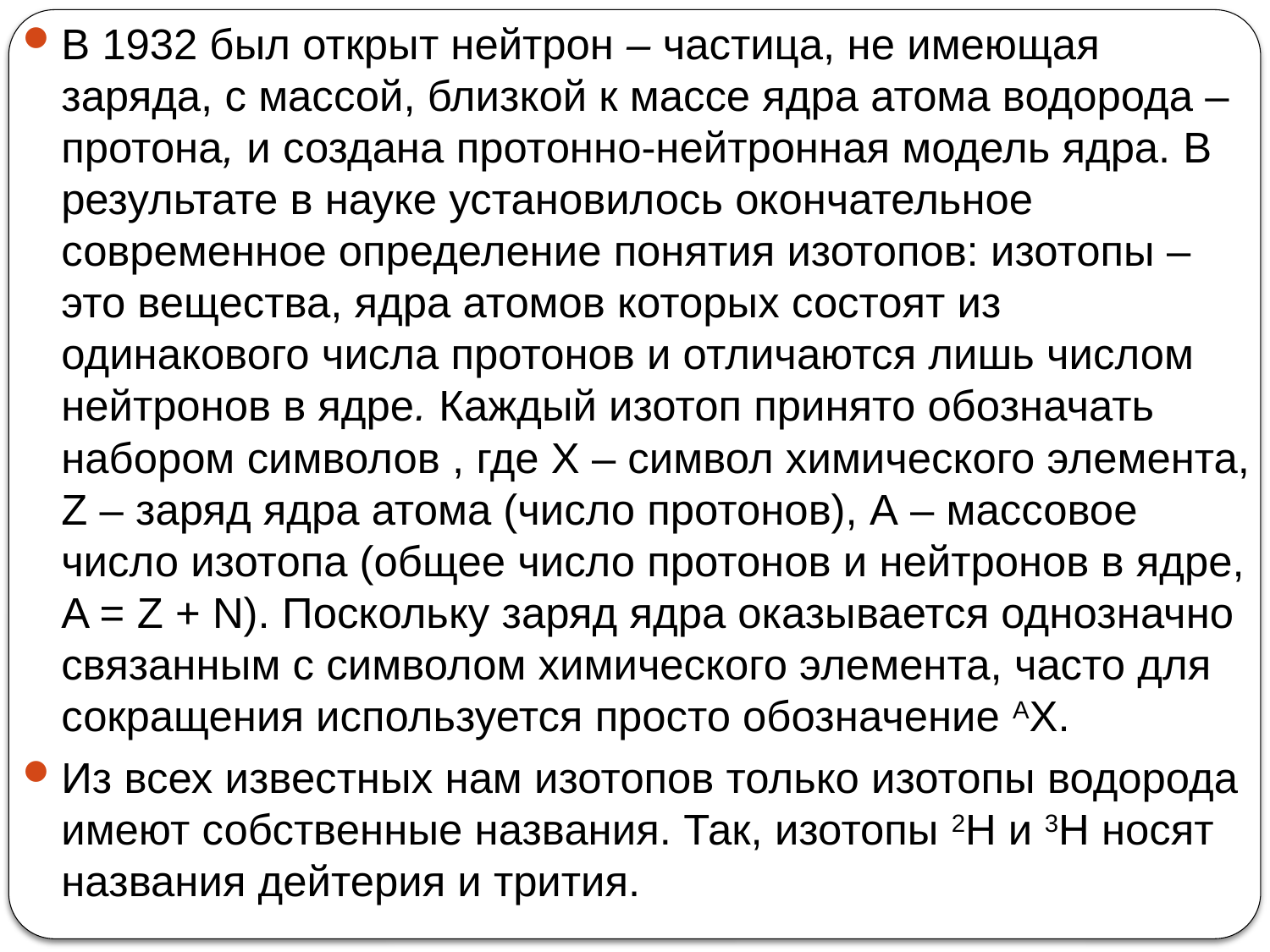

В 1932 был открыт нейтрон – частица, не имеющая заряда, с массой, близкой к массе ядра атома водорода – протона, и создана протонно-нейтронная модель ядра. В результате в науке установилось окончательное современное определение понятия изотопов: изотопы – это вещества, ядра атомов которых состоят из одинакового числа протонов и отличаются лишь числом нейтронов в ядре. Каждый изотоп принято обозначать набором символов , где X – символ химического элемента, Z – заряд ядра атома (число протонов), А – массовое число изотопа (общее число протонов и нейтронов в ядре, A = Z + N). Поскольку заряд ядра оказывается однозначно связанным с символом химического элемента, часто для сокращения используется просто обозначение AX.
Из всех известных нам изотопов только изотопы водорода имеют собственные названия. Так, изотопы 2H и 3H носят названия дейтерия и трития.